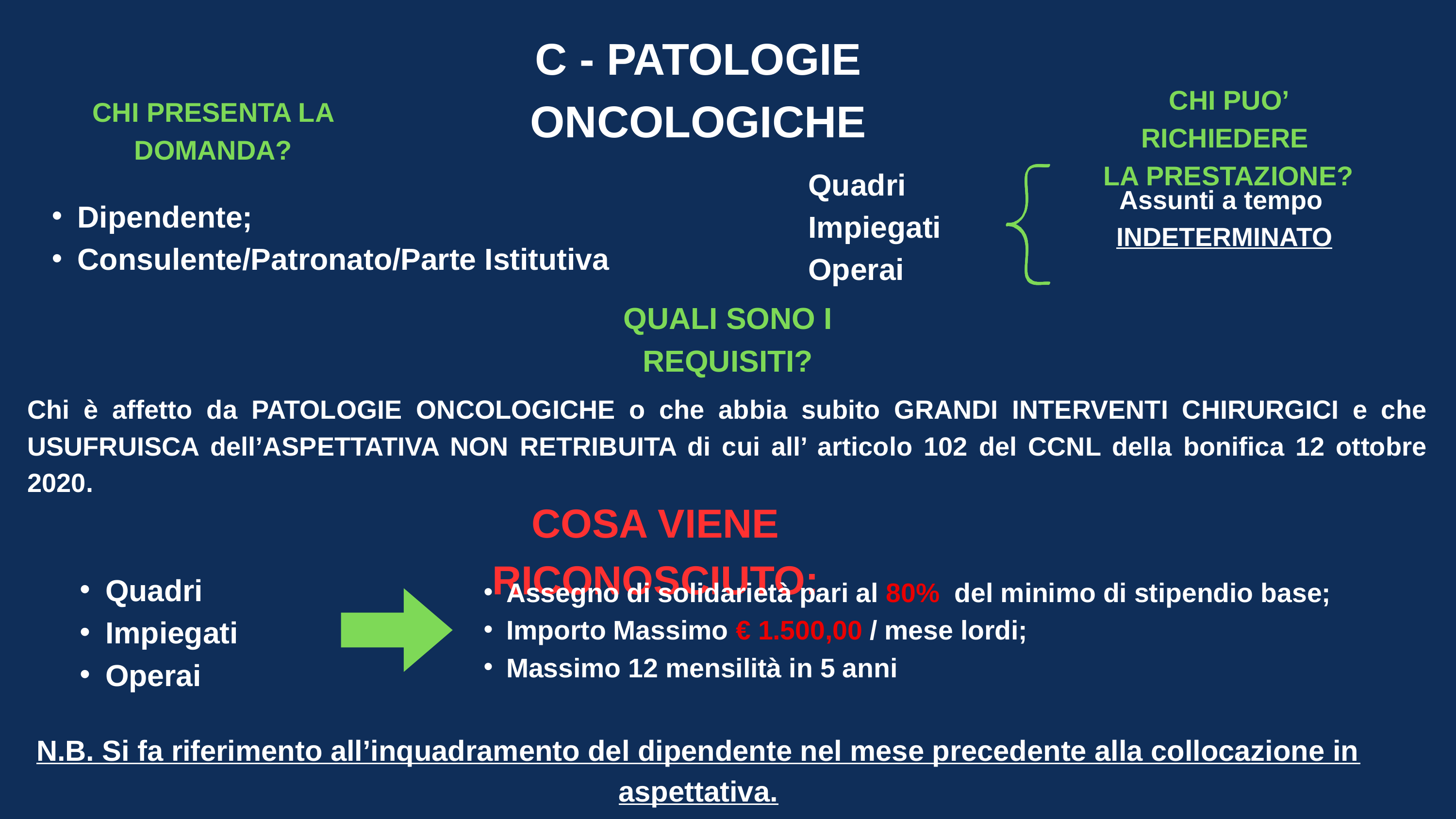

C - PATOLOGIE ONCOLOGICHE
CHI PUO’ RICHIEDERE
LA PRESTAZIONE?
CHI PRESENTA LA DOMANDA?
Quadri
Impiegati
Operai

Assunti a tempo
INDETERMINATO

Dipendente;
Consulente/Patronato/Parte Istitutiva
QUALI SONO I
REQUISITI?
Chi è affetto da PATOLOGIE ONCOLOGICHE o che abbia subito GRANDI INTERVENTI CHIRURGICI e che USUFRUISCA dell’ASPETTATIVA NON RETRIBUITA di cui all’ articolo 102 del CCNL della bonifica 12 ottobre 2020.
COSA VIENE RICONOSCIUTO:
Quadri
Impiegati
Operai
Assegno di solidarietà pari al 80%  del minimo di stipendio base;
Importo Massimo € 1.500,00 / mese lordi;
Massimo 12 mensilità in 5 anni

N.B. Si fa riferimento all’inquadramento del dipendente nel mese precedente alla collocazione in aspettativa.